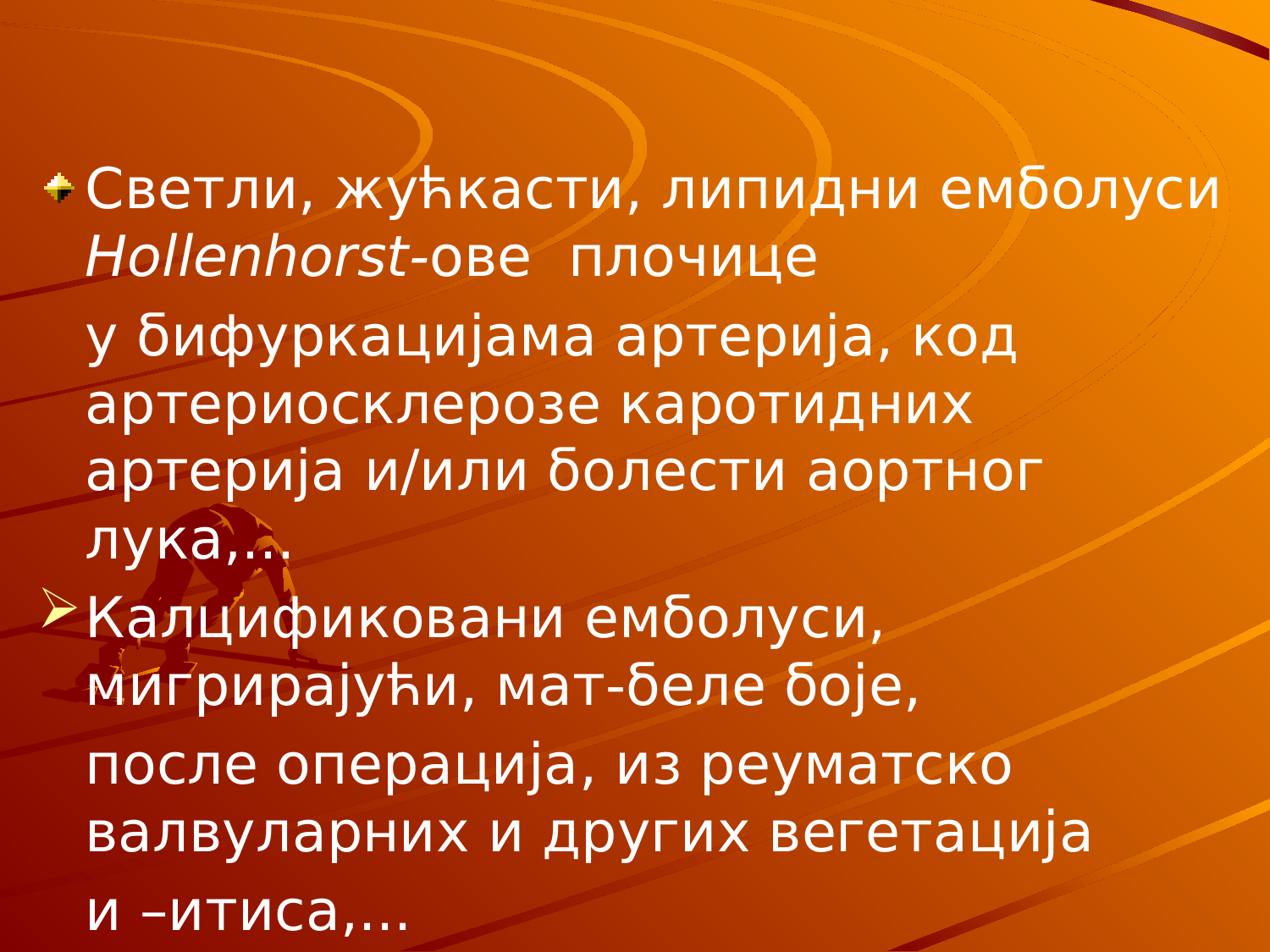

Светли, жућкасти, липидни емболуси Hollenhorst-oвe  плочице
	у бифуркацијама артерија, код артериосклерозе каротидних артерија и/или болести аортног лука,...
Калцификовани емболуси, мигрирајући, мат-беле боје,
	после операција, из реуматско валвуларних и других вегетација
	и –итиса,...